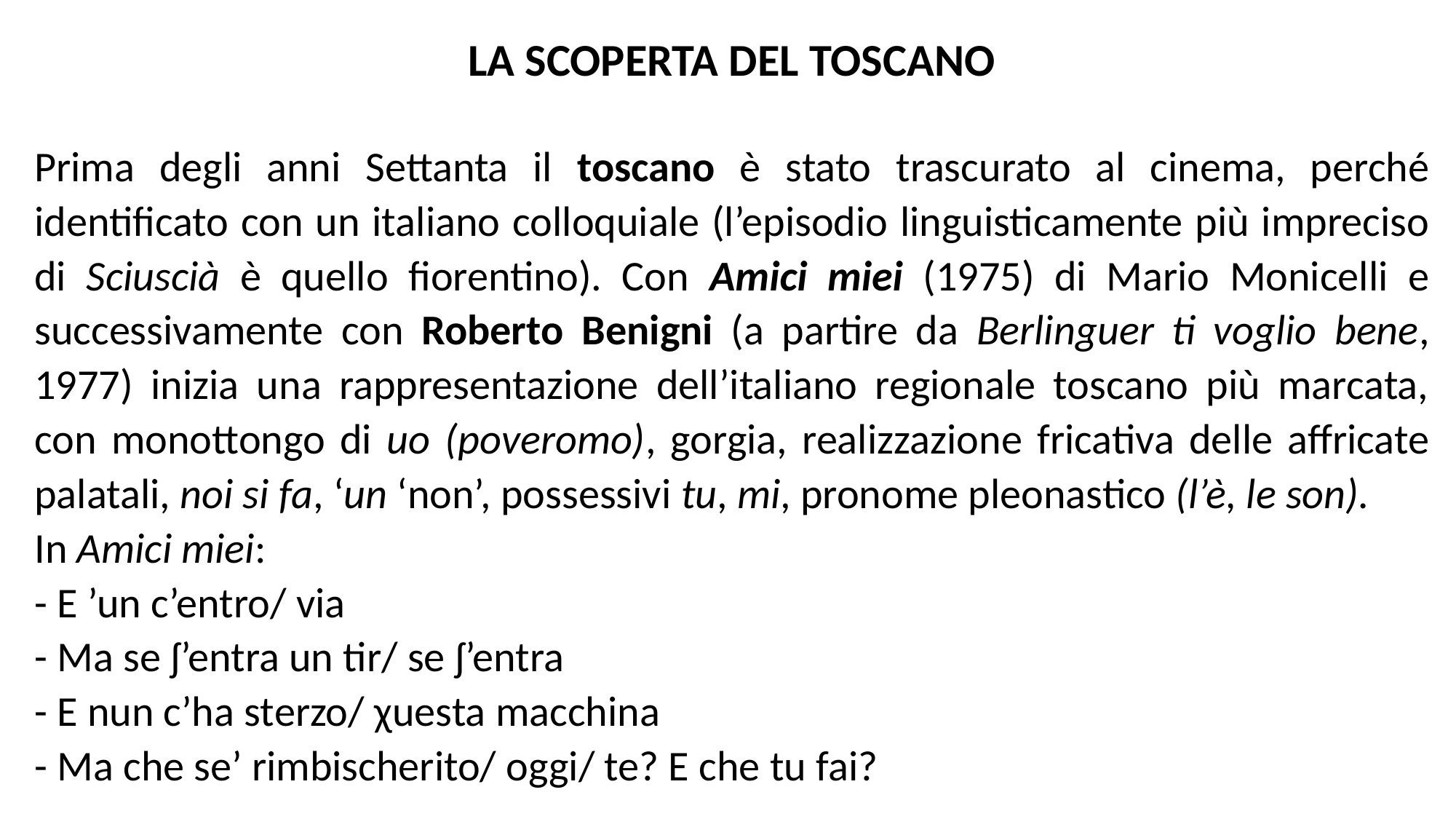

LA SCOPERTA DEL TOSCANO

Prima degli anni Settanta il toscano è stato trascurato al cinema, perché identificato con un italiano colloquiale (l’episodio linguisticamente più impreciso di Sciuscià è quello fiorentino). Con Amici miei (1975) di Mario Monicelli e successivamente con Roberto Benigni (a partire da Berlinguer ti voglio bene, 1977) inizia una rappresentazione dell’italiano regionale toscano più marcata, con monottongo di uo (poveromo), gorgia, realizzazione fricativa delle affricate palatali, noi si fa, ‘un ‘non’, possessivi tu, mi, pronome pleonastico (l’è, le son).
In Amici miei:
- E ’un c’entro/ via
- Ma se ʃ’entra un tir/ se ʃ’entra
- E nun c’ha sterzo/ χuesta macchina
- Ma che se’ rimbischerito/ oggi/ te? E che tu fai?